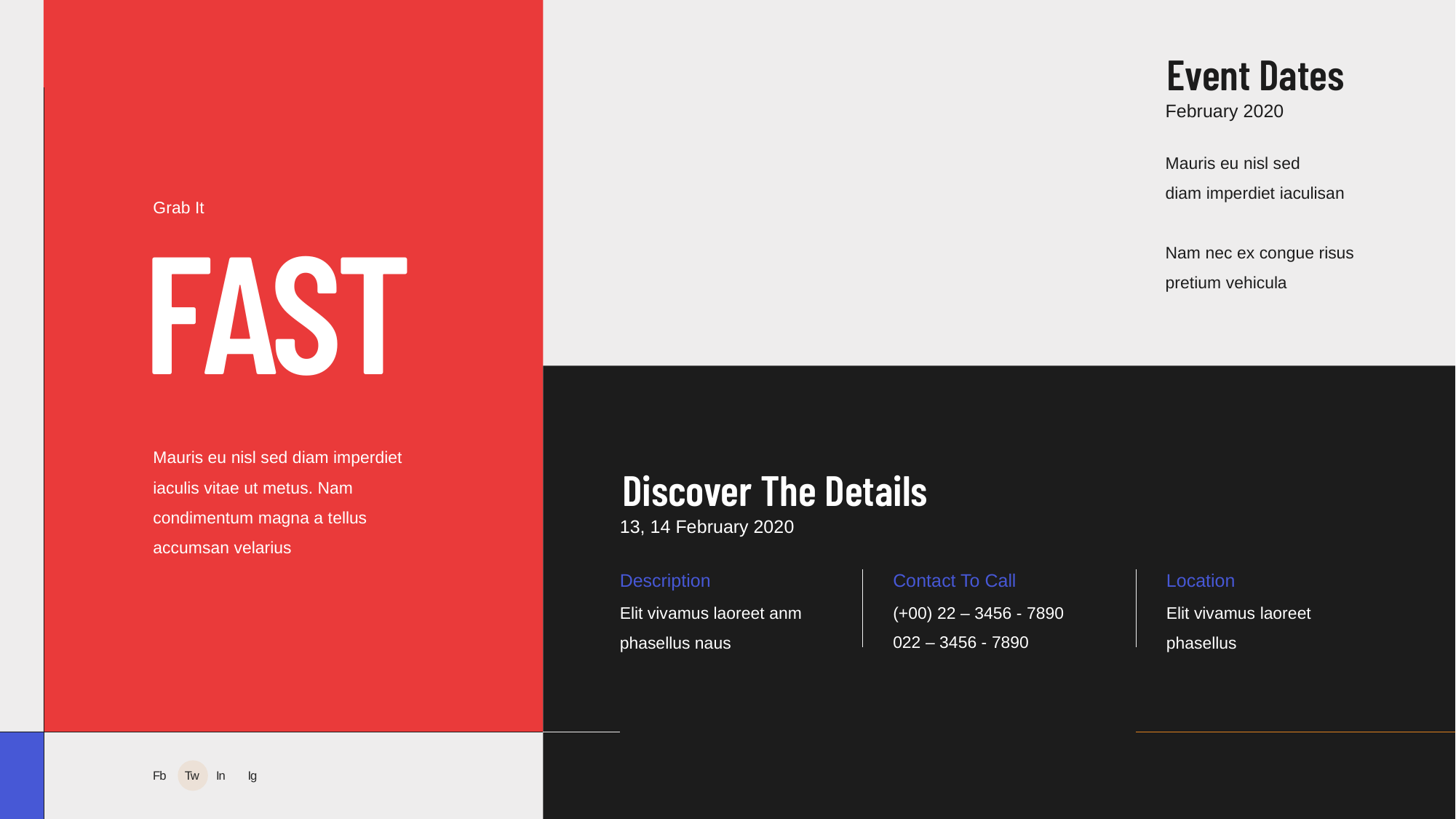

Event Dates
February 2020
Mauris eu nisl sed
diam imperdiet iaculisan

Nam nec ex congue risus pretium vehicula
Grab It
FAST
Mauris eu nisl sed diam imperdiet iaculis vitae ut metus. Nam condimentum magna a tellus accumsan velarius
Discover The Details
13, 14 February 2020
Description
Contact To Call
Location
Elit vivamus laoreet anm phasellus naus
(+00) 22 – 3456 - 7890
Elit vivamus laoreet phasellus
022 – 3456 - 7890

Fb
Tw
In
Ig